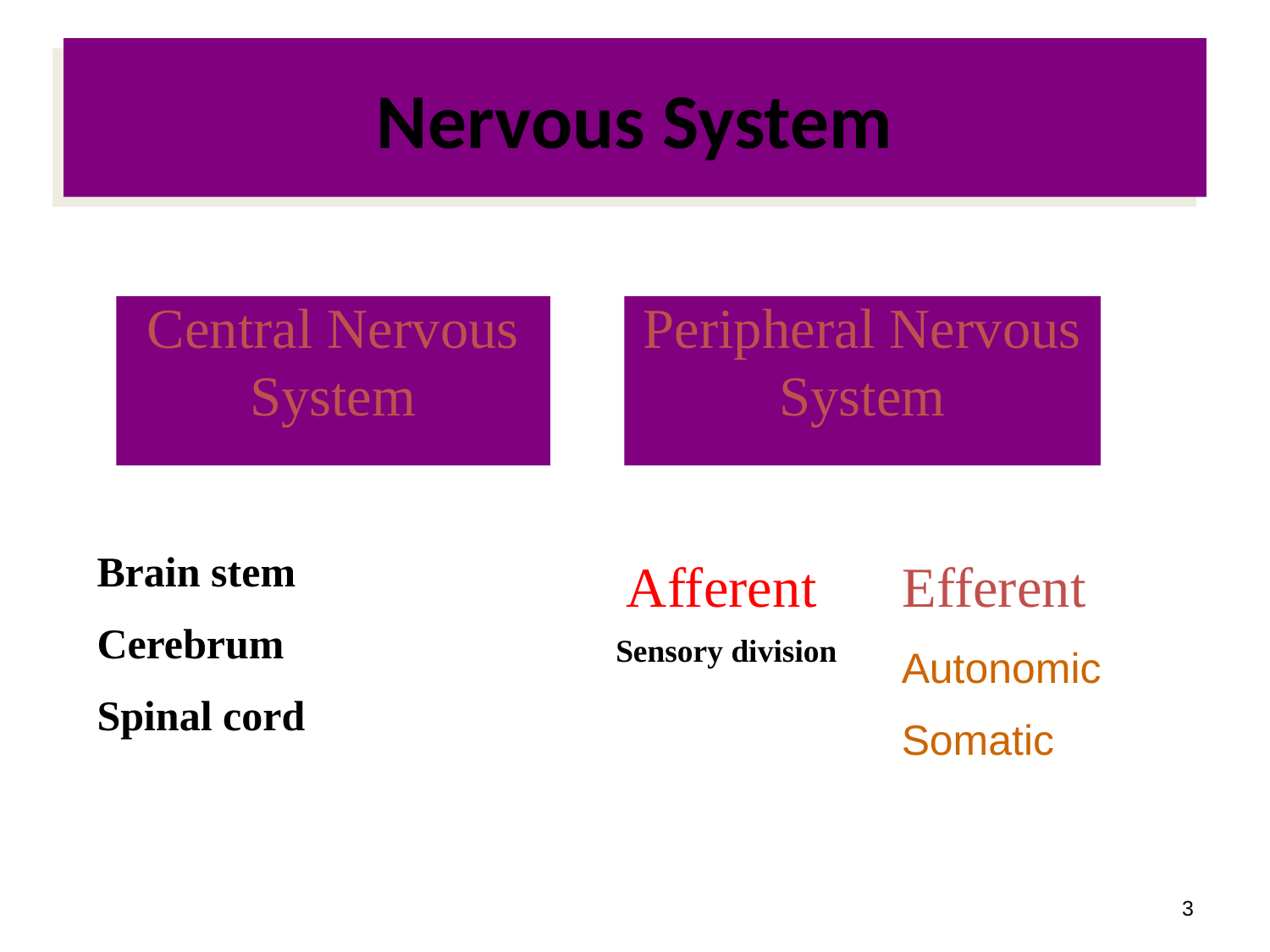

# Nervous System
Central Nervous System

Brain stem
Cerebrum
Spinal cord
Peripheral Nervous System

Afferent      Efferent

Sensory division
Autonomic
Somatic
3